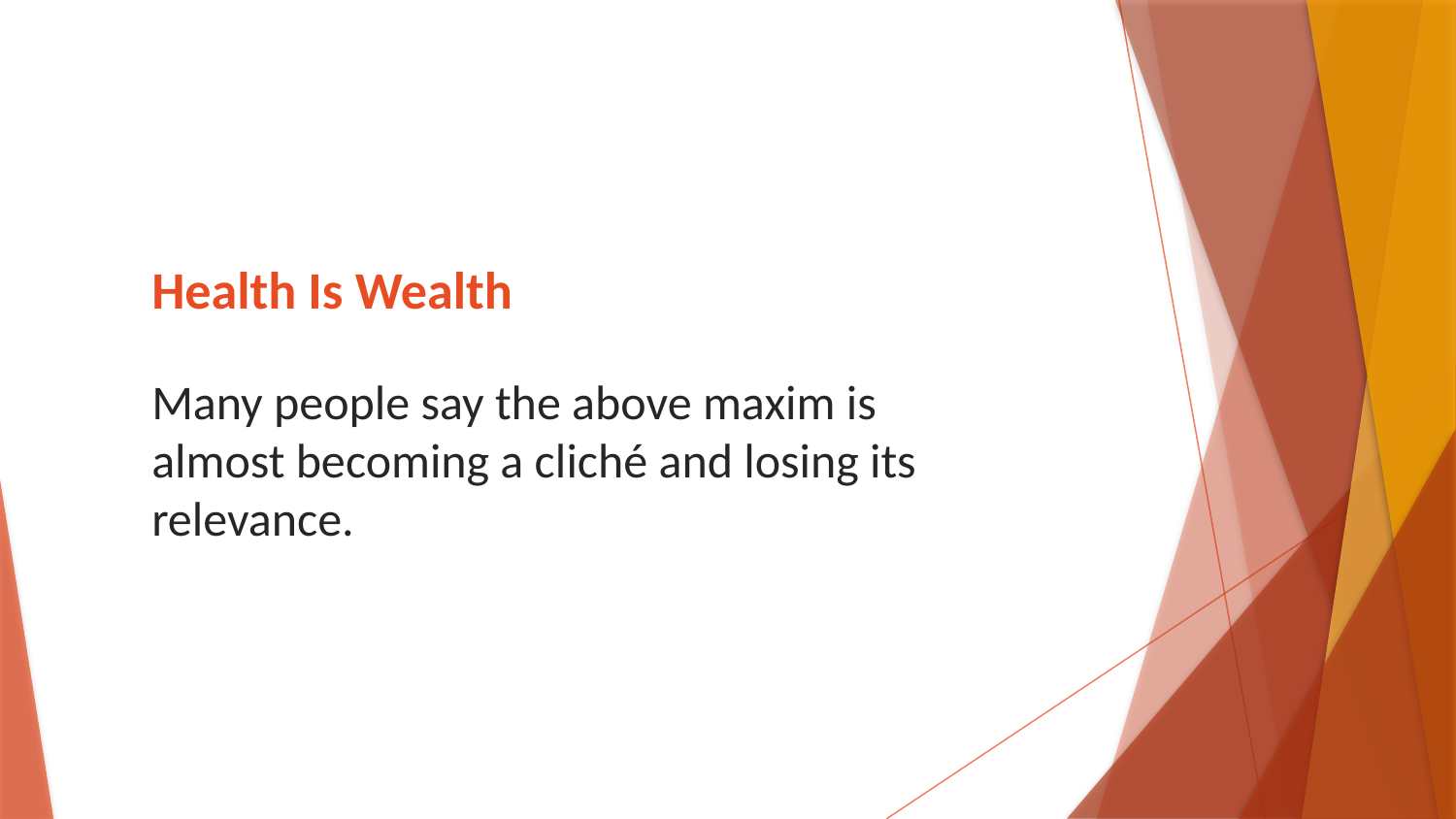

# Health Is Wealth
Many people say the above maxim is almost becoming a cliché and losing its relevance.